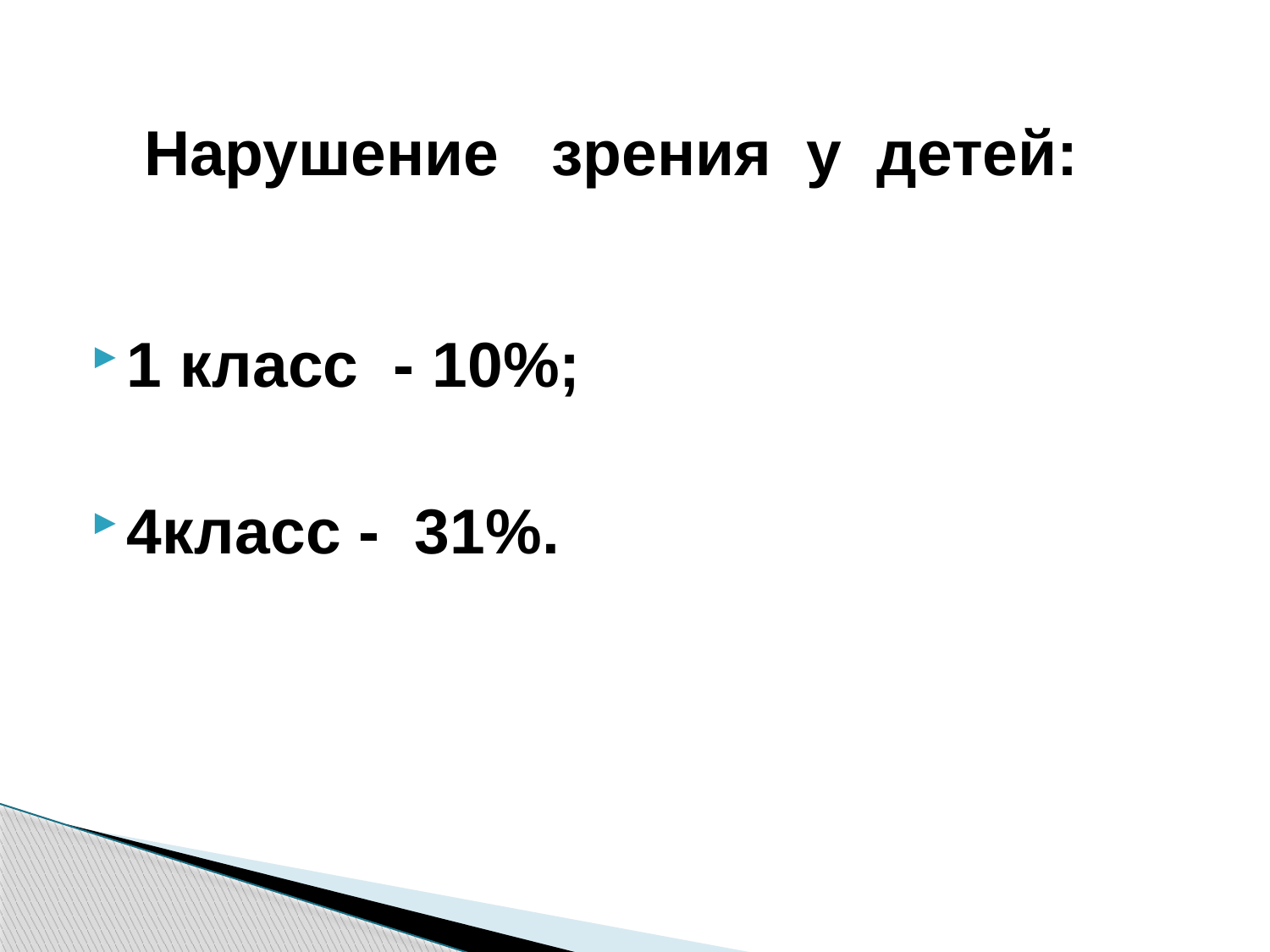

Нарушение   зрения  у  детей:

1 класс  - 10%;

4класс -  31%.